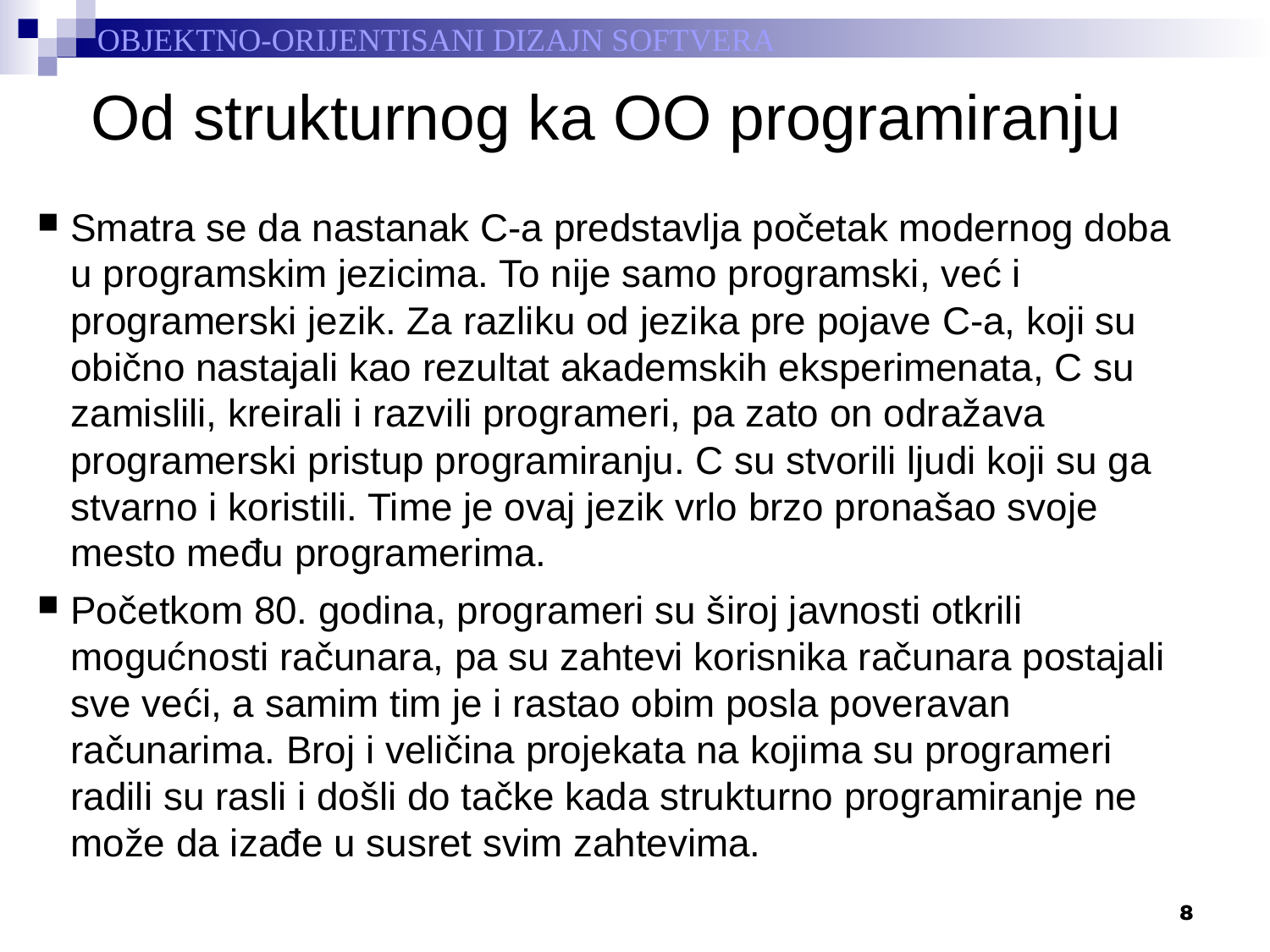

# Od strukturnog ka OO programiranju
Smatra se da nastanak C-a predstavlja početak modernog doba u programskim jezicima. To nije samo programski, već i programerski jezik. Za razliku od jezika pre pojave C-a, koji su obično nastajali kao rezultat akademskih eksperimenata, C su zamislili, kreirali i razvili programeri, pa zato on odražava programerski pristup programiranju. C su stvorili ljudi koji su ga stvarno i koristili. Time je ovaj jezik vrlo brzo pronašao svoje mesto među programerima.
Početkom 80. godina, programeri su široj javnosti otkrili mogućnosti računara, pa su zahtevi korisnika računara postajali sve veći, a samim tim je i rastao obim posla poveravan računarima. Broj i veličina projekata na kojima su programeri radili su rasli i došli do tačke kada strukturno programiranje ne može da izađe u susret svim zahtevima.
8